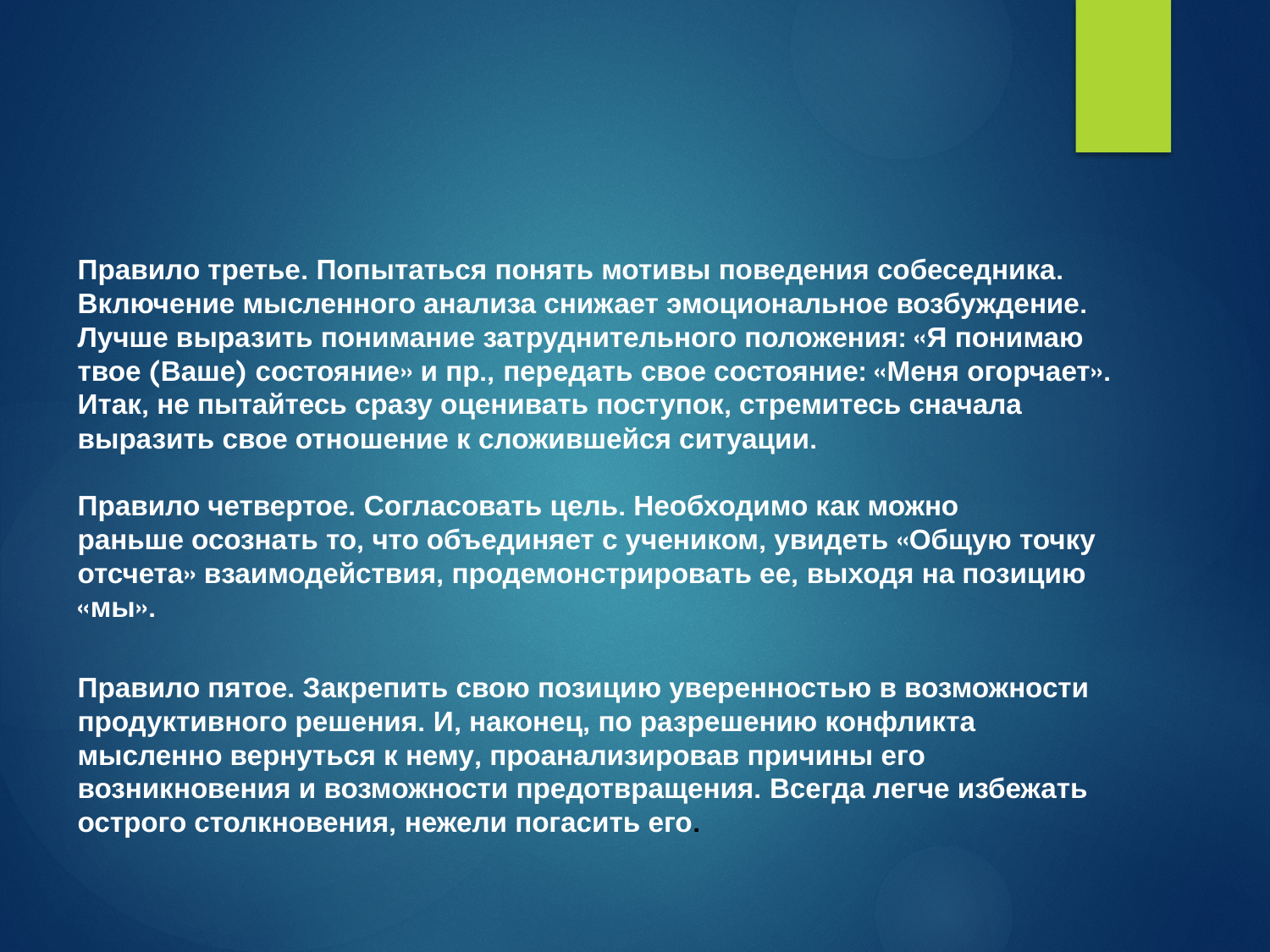

# Правило третье. Попытаться понять мотивы поведения собеседника. Включение мысленного анализа снижает эмоциональное возбуждение. Лучше выразить понимание затруднительного положения: «Я понимаю твое (Ваше) состояние» и пр., передать свое состояние: «Меня огорчает». Итак, не пытайтесь сразу оценивать поступок, стремитесь сначала выразить свое отношение к сложившейся ситуации. Правило четвертое. Согласовать цель. Необходимо как можно раньше осознать то, что объединяет с учеником, увидеть «Общую точку отсчета» взаимодействия, продемонстрировать ее, выходя на позицию «мы».
Правило пятое. Закрепить свою позицию уверенностью в возможности продуктивного решения. И, наконец, по разрешению конфликта
мысленно вернуться к нему, проанализировав причины его возникновения и возможности предотвращения. Всегда легче избежать острого столкновения, нежели погасить его.